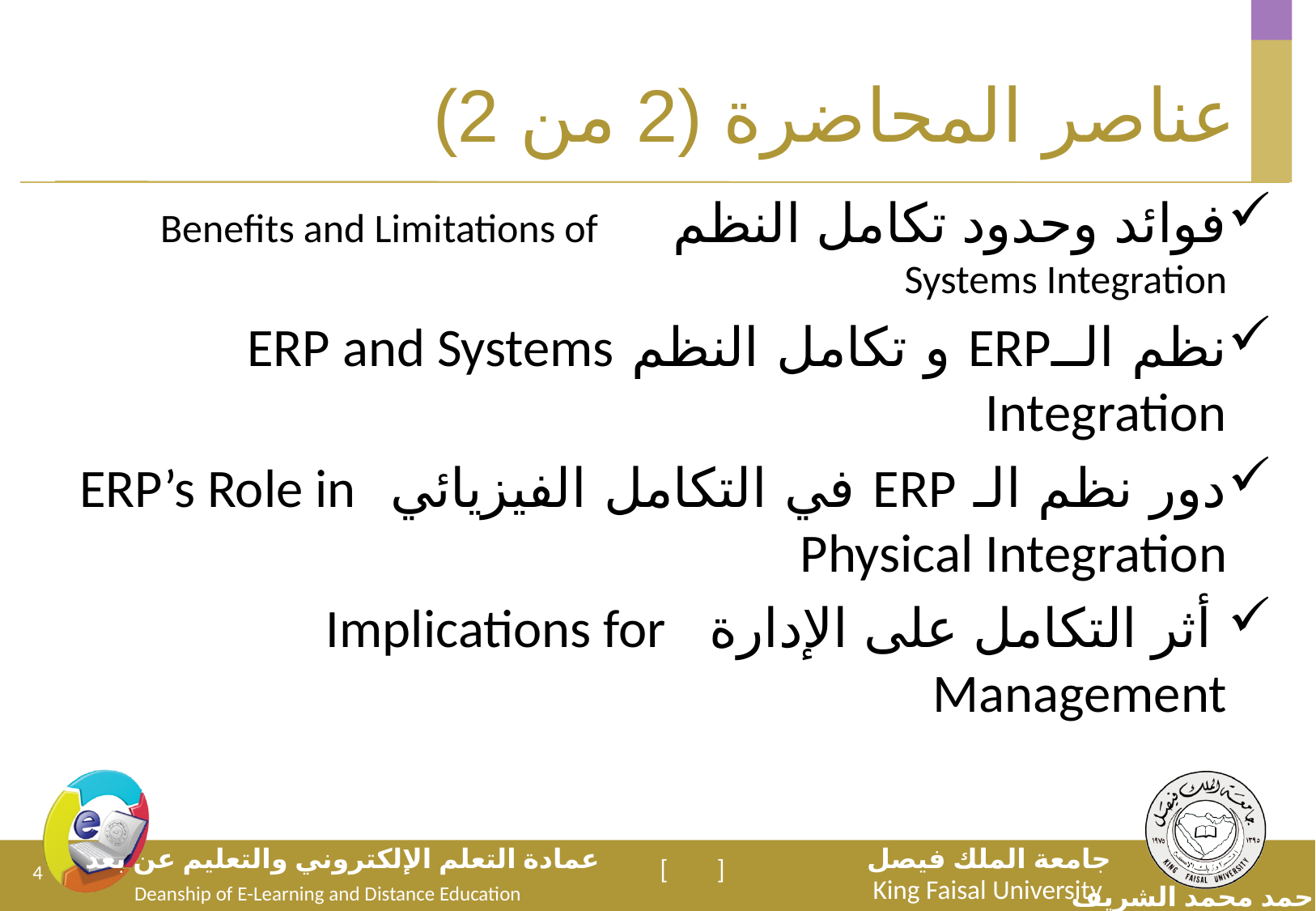

# عناصر المحاضرة (2 من 2)
فوائد وحدود تكامل النظم     Benefits and Limitations of Systems Integration
نظم الــERP و تكامل النظم ERP and Systems Integration
دور نظم الـ ERP في التكامل الفيزيائي  ERP’s Role in Physical Integration
 أثر التكامل على الإدارة   Implications for Management

4